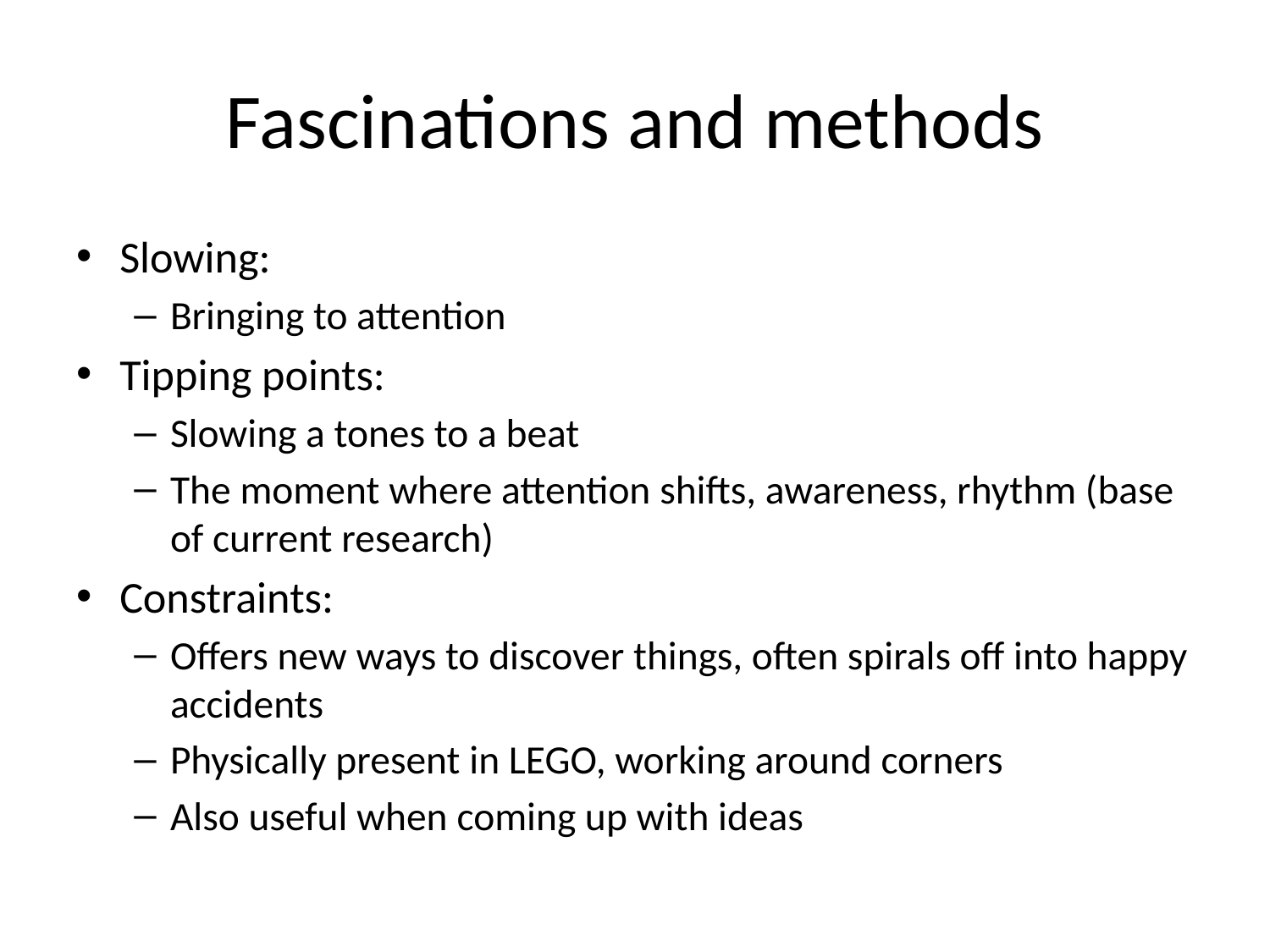

# Fascinations and methods
Slowing:
Bringing to attention
Tipping points:
Slowing a tones to a beat
The moment where attention shifts, awareness, rhythm (base of current research)
Constraints:
Offers new ways to discover things, often spirals off into happy accidents
Physically present in LEGO, working around corners
Also useful when coming up with ideas